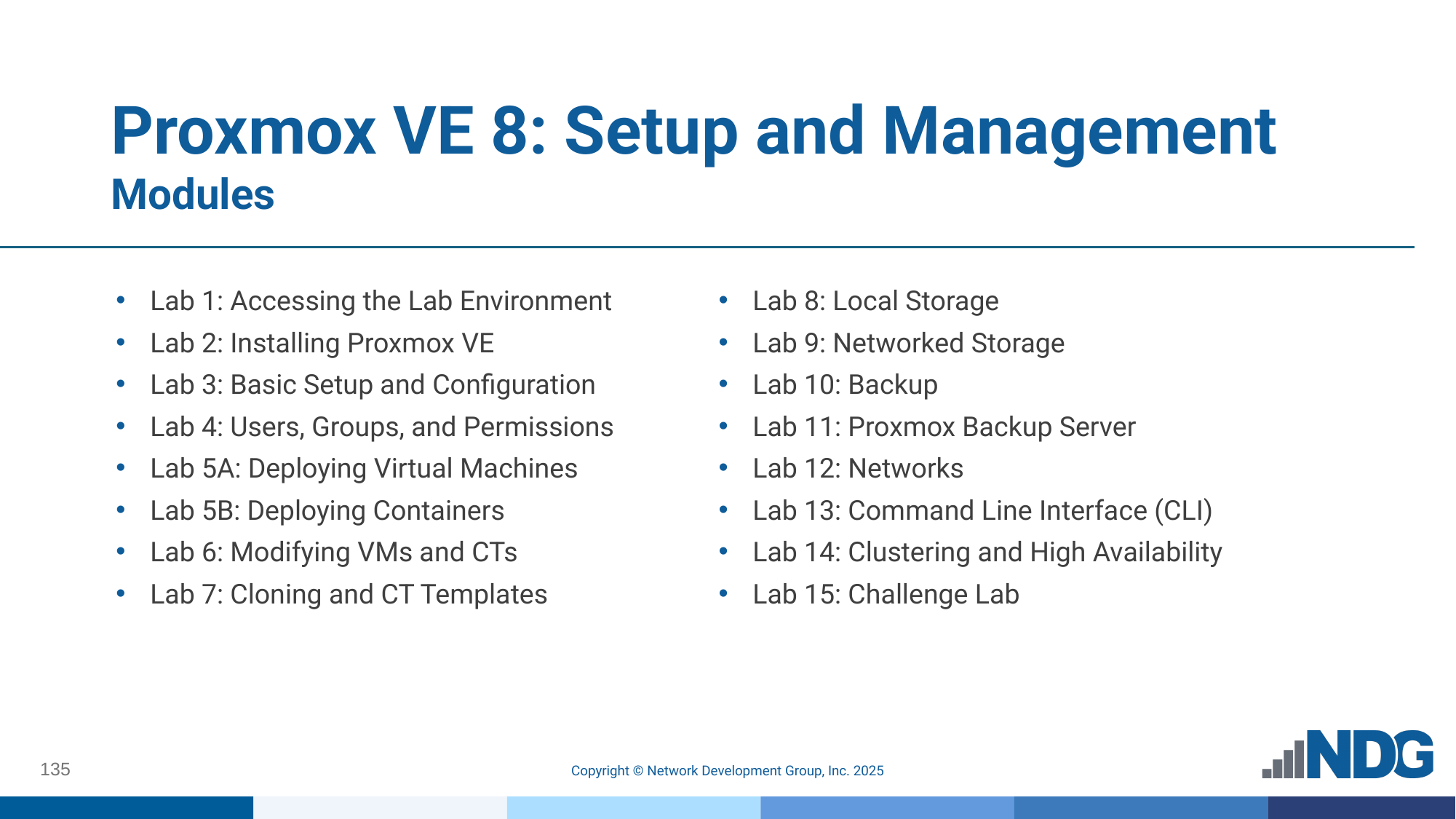

# Proxmox VE 8: Setup and Management Modules
Lab 1: Accessing the Lab Environment
Lab 2: Installing Proxmox VE
Lab 3: Basic Setup and Configuration
Lab 4: Users, Groups, and Permissions
Lab 5A: Deploying Virtual Machines
Lab 5B: Deploying Containers
Lab 6: Modifying VMs and CTs
Lab 7: Cloning and CT Templates
Lab 8: Local Storage
Lab 9: Networked Storage
Lab 10: Backup
Lab 11: Proxmox Backup Server
Lab 12: Networks
Lab 13: Command Line Interface (CLI)
Lab 14: Clustering and High Availability
Lab 15: Challenge Lab